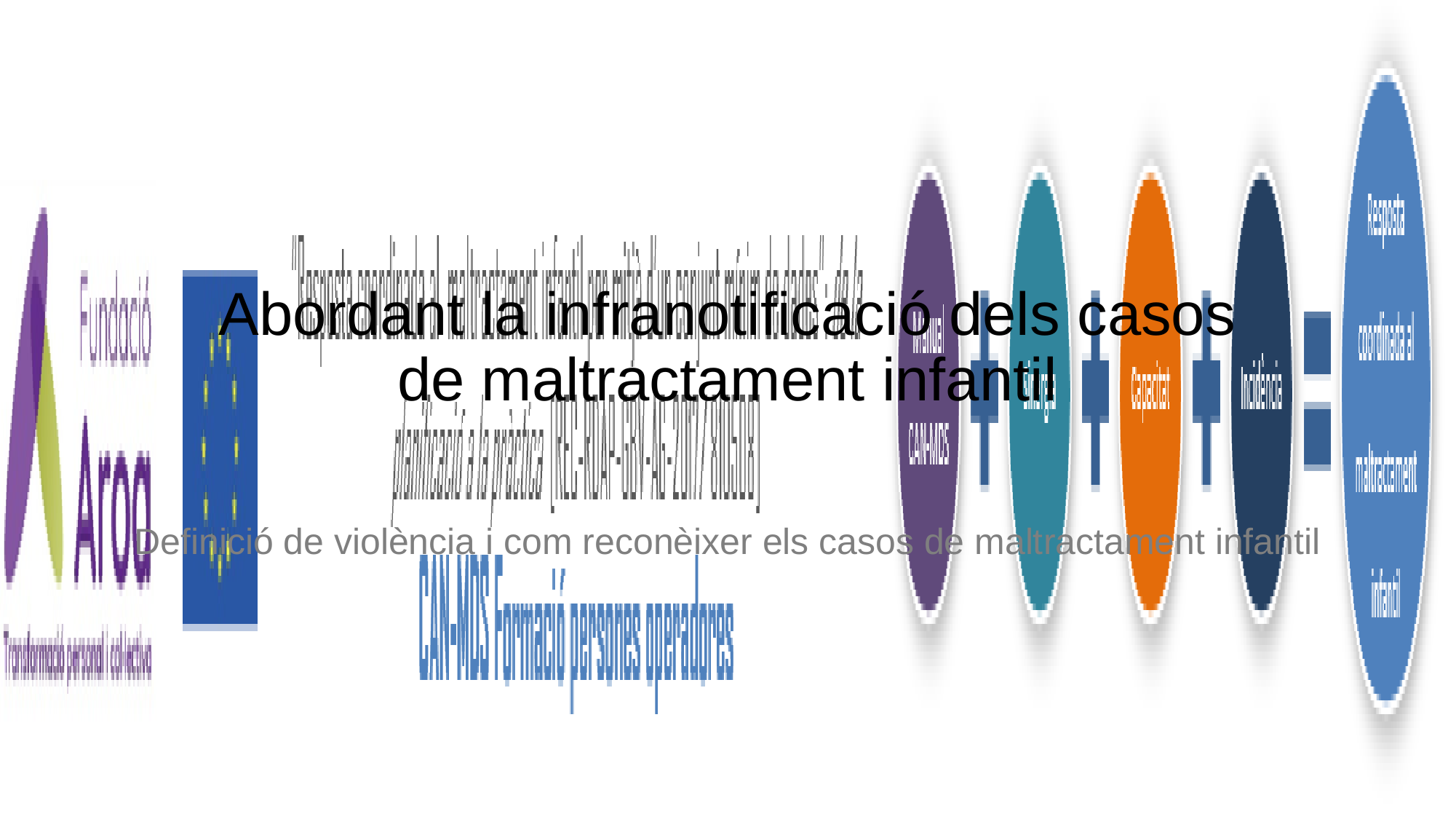

# Abordant la infranotificació dels casos de maltractament infantil

Definició de violència i com reconèixer els casos de maltractament infantil